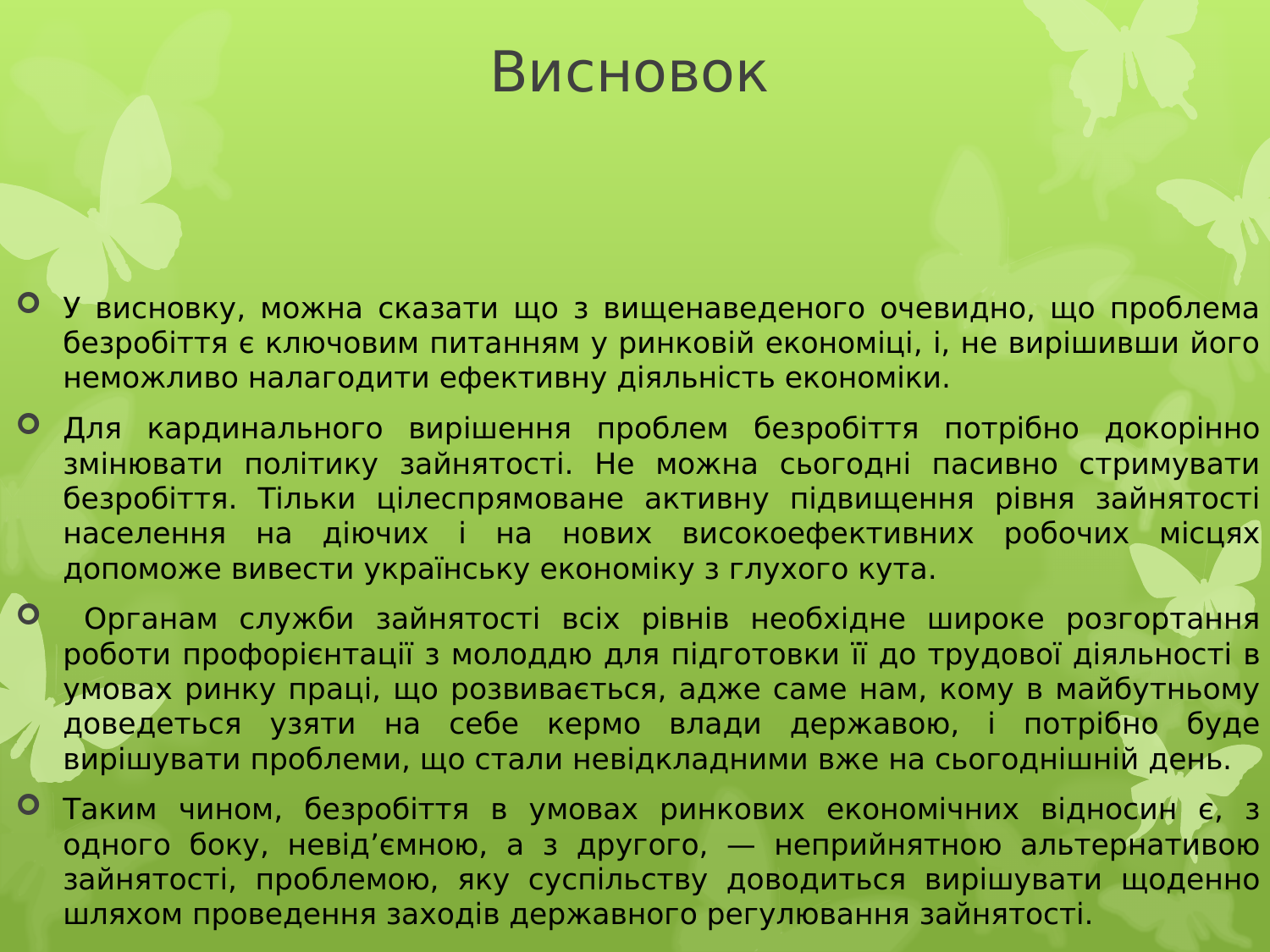

# Висновок

У висновку, можна сказати що з вищенаведеного очевидно, що проблема безробіття є ключовим питанням у ринковій економіці, і, не вирішивши його неможливо налагодити ефективну діяльність економіки.
Для кардинального вирішення проблем безробіття потрібно докорінно змінювати політику зайнятості. Не можна сьогодні пасивно стримувати безробіття. Тільки цілеспрямоване активну підвищення рівня зайнятості населення на діючих і на нових високоефективних робочих місцях допоможе вивести українську економіку з глухого кута.
 Органам служби зайнятості всіх рівнів необхідне широке розгортання роботи профорієнтації з молоддю для підготовки її до трудової діяльності в умовах ринку праці, що розвивається, адже саме нам, кому в майбутньому доведеться узяти на себе кермо влади державою, і потрібно буде вирішувати проблеми, що стали невідкладними вже на сьогоднішній день.
Таким чином, безробіття в умовах ринкових економічних відносин є, з одного боку, невід’ємною, а з другого, — неприйнятною альтернативою зайнятості, проблемою, яку суспільству доводиться вирішувати щоденно шляхом проведення заходів державного регулювання зайнятості.